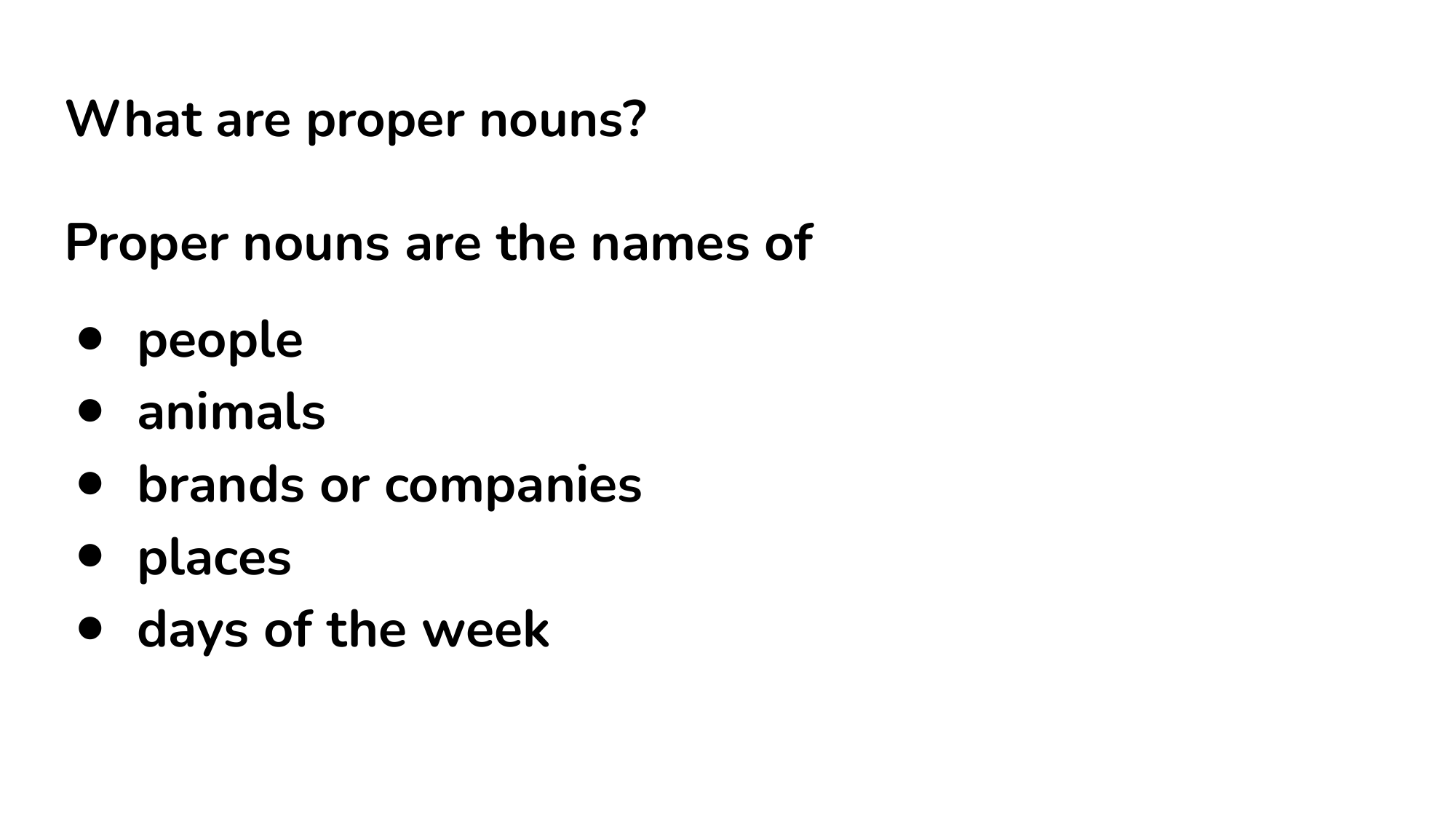

# What are proper nouns?
Proper nouns are the names of
people
animals
brands or companies
places
days of the week